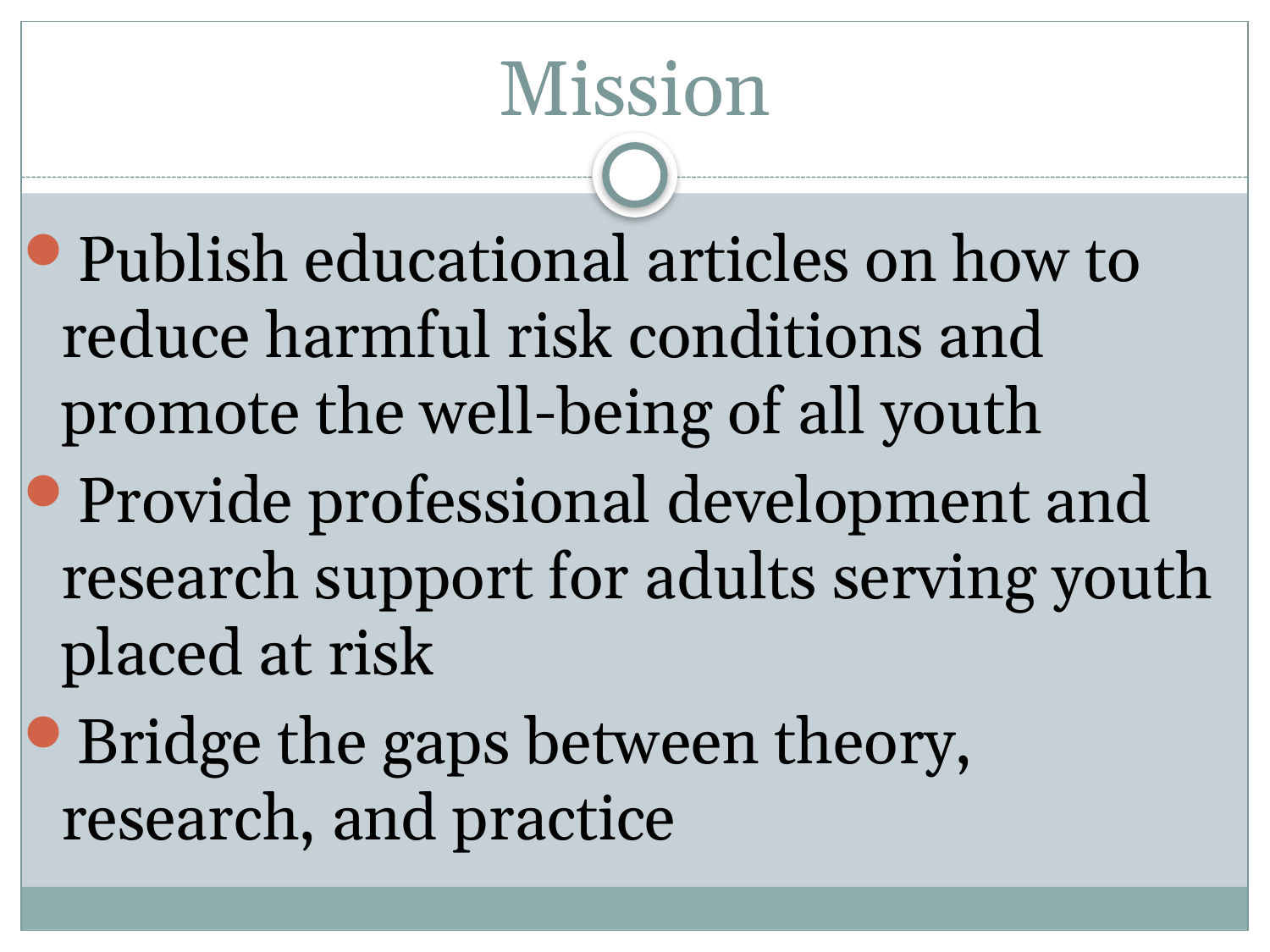

# Mission
Publish educational articles on how to reduce harmful risk conditions and promote the well-being of all youth
Provide professional development and research support for adults serving youth placed at risk
Bridge the gaps between theory, research, and practice